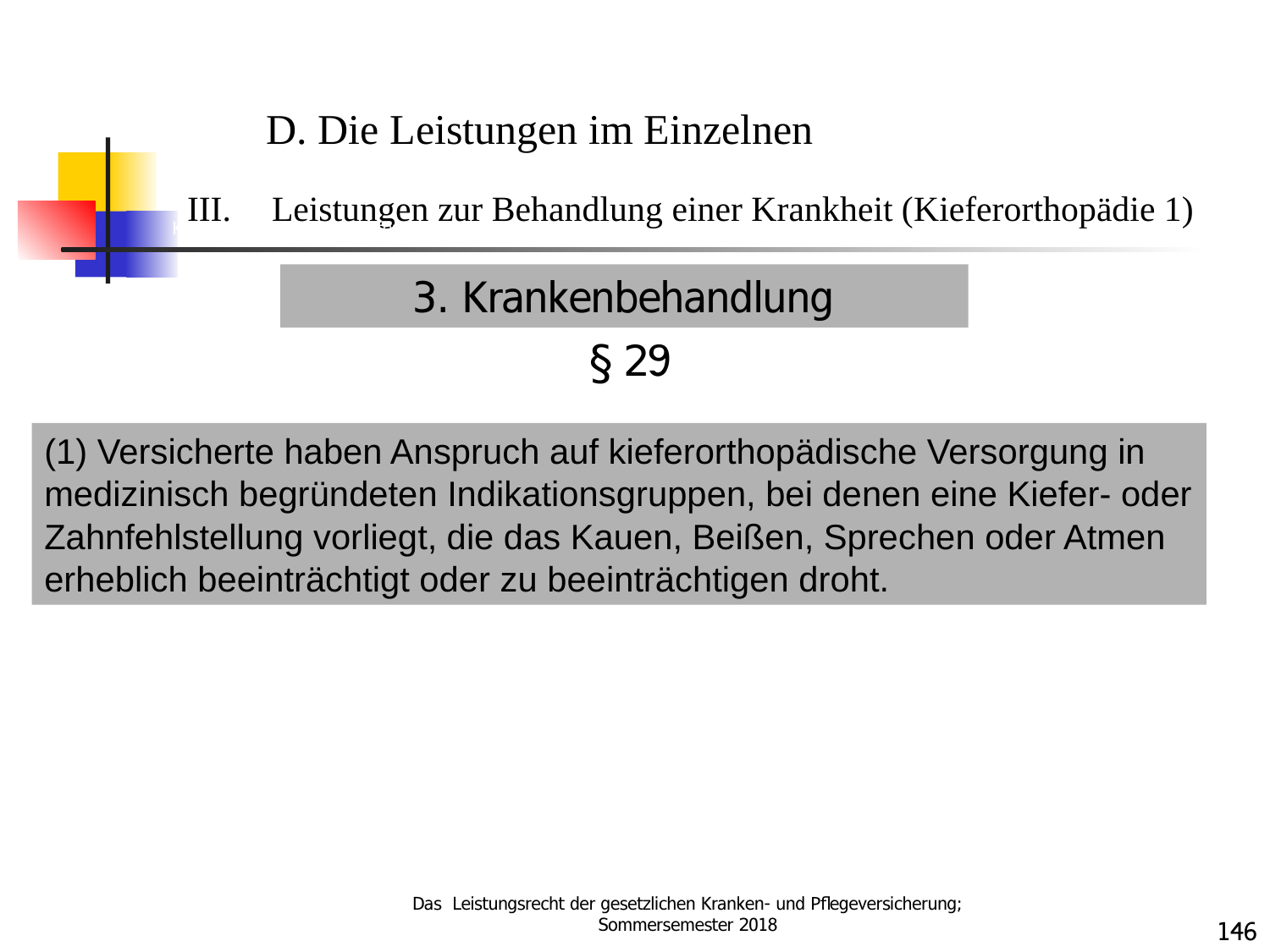

Krankenbehandlung 1 (Kieferorthopädie)
D. Die Leistungen im Einzelnen

Leistungen zur Behandlung einer Krankheit (Kieferorthopädie 1)
3. Krankenbehandlung
§ 29
(1) Versicherte haben Anspruch auf kieferorthopädische Versorgung in medizinisch begründeten Indikationsgruppen, bei denen eine Kiefer- oder Zahnfehlstellung vorliegt, die das Kauen, Beißen, Sprechen oder Atmen erheblich beeinträchtigt oder zu beeinträchtigen droht.
Krankheit
Das  Leistungsrecht der gesetzlichen Kranken- und Pflegeversicherung; Sommersemester 2018
146